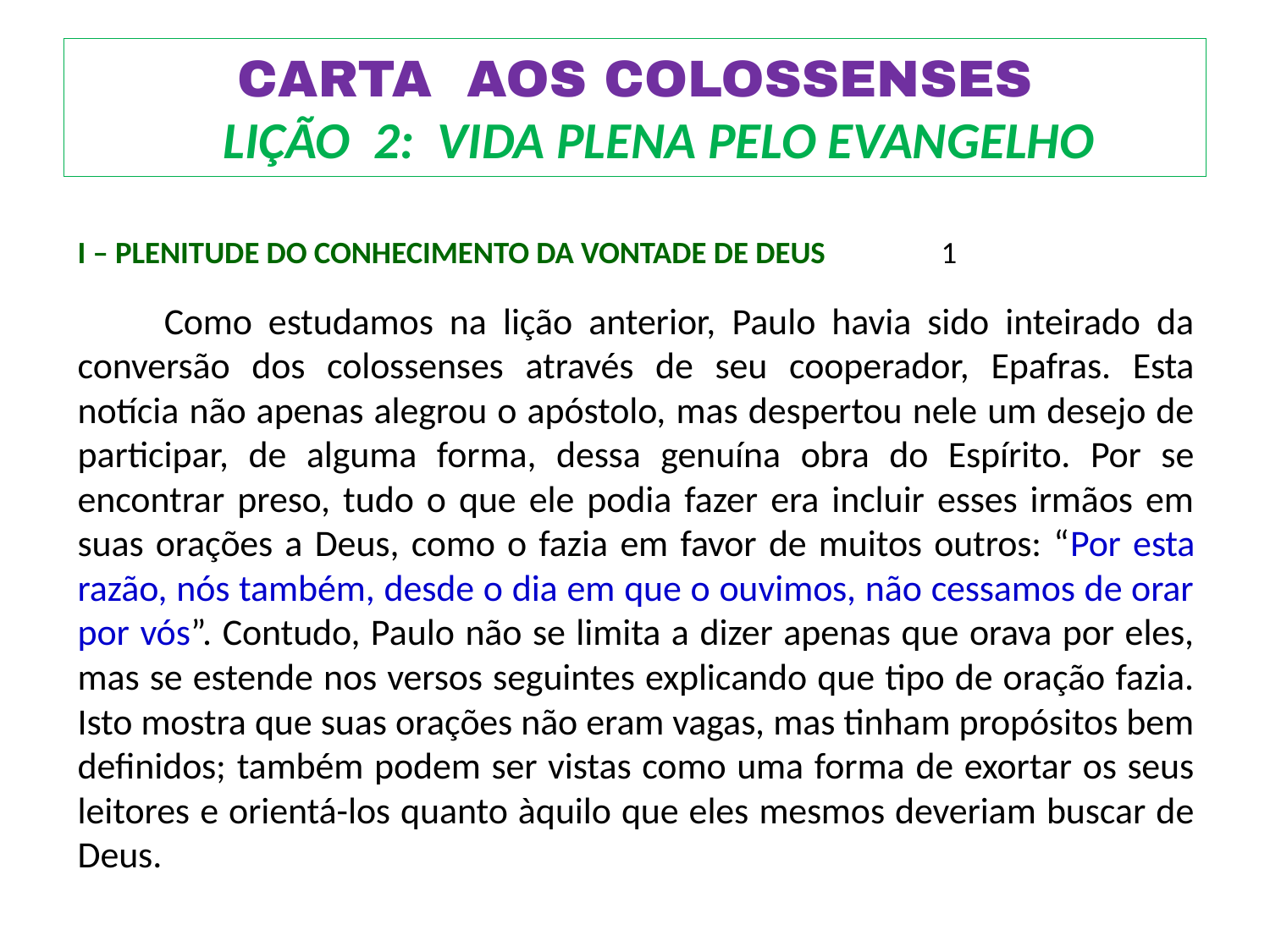

# CARTA  AOS COLOSSENSES LIÇÃO  2:  VIDA PLENA PELO EVANGELHO
I – PLENITUDE DO CONHECIMENTO DA VONTADE DE DEUS       	1

	Como estudamos na lição anterior, Paulo havia sido inteirado da conversão dos colossenses através de seu cooperador, Epafras. Esta notícia não apenas alegrou o apóstolo, mas despertou nele um desejo de participar, de alguma forma, dessa genuína obra do Espírito. Por se encontrar preso, tudo o que ele podia fazer era incluir esses irmãos em suas orações a Deus, como o fazia em favor de muitos outros: “Por esta razão, nós também, desde o dia em que o ouvimos, não cessamos de orar por vós”. Contudo, Paulo não se limita a dizer apenas que orava por eles, mas se estende nos versos seguintes explicando que tipo de oração fazia. Isto mostra que suas orações não eram vagas, mas tinham propósitos bem definidos; também podem ser vistas como uma forma de exortar os seus leitores e orientá-los quanto àquilo que eles mesmos deveriam buscar de Deus.